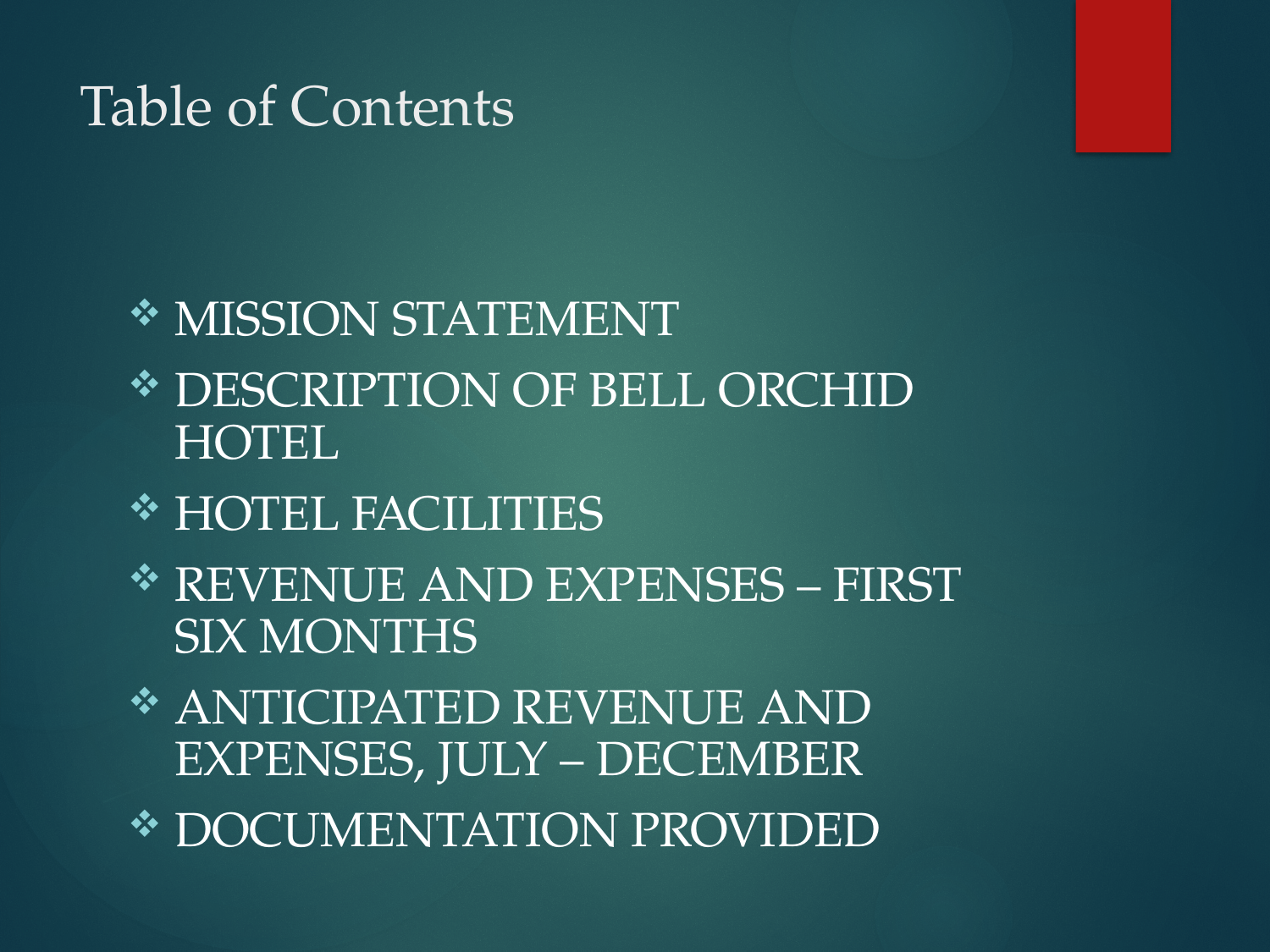

# Table of Contents
MISSION STATEMENT
DESCRIPTION OF BELL ORCHID HOTEL
HOTEL FACILITIES
REVENUE AND EXPENSES – FIRST SIX MONTHS
ANTICIPATED REVENUE AND EXPENSES, JULY – DECEMBER
DOCUMENTATION PROVIDED